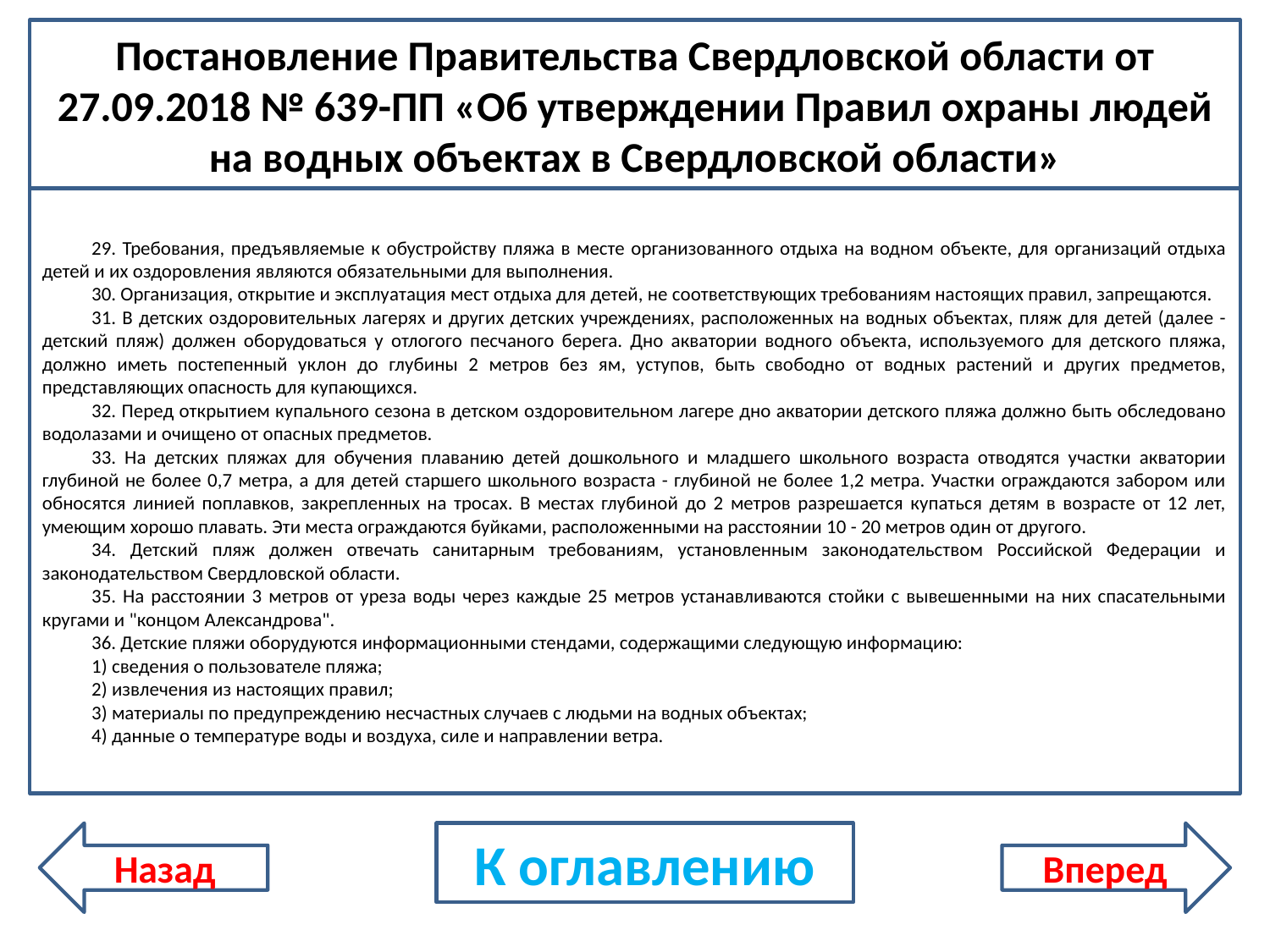

Постановление Правительства Свердловской области от 27.09.2018 № 639-ПП «Об утверждении Правил охраны людей на водных объектах в Свердловской области»
29. Требования, предъявляемые к обустройству пляжа в месте организованного отдыха на водном объекте, для организаций отдыха детей и их оздоровления являются обязательными для выполнения.
30. Организация, открытие и эксплуатация мест отдыха для детей, не соответствующих требованиям настоящих правил, запрещаются.
31. В детских оздоровительных лагерях и других детских учреждениях, расположенных на водных объектах, пляж для детей (далее - детский пляж) должен оборудоваться у отлогого песчаного берега. Дно акватории водного объекта, используемого для детского пляжа, должно иметь постепенный уклон до глубины 2 метров без ям, уступов, быть свободно от водных растений и других предметов, представляющих опасность для купающихся.
32. Перед открытием купального сезона в детском оздоровительном лагере дно акватории детского пляжа должно быть обследовано водолазами и очищено от опасных предметов.
33. На детских пляжах для обучения плаванию детей дошкольного и младшего школьного возраста отводятся участки акватории глубиной не более 0,7 метра, а для детей старшего школьного возраста - глубиной не более 1,2 метра. Участки ограждаются забором или обносятся линией поплавков, закрепленных на тросах. В местах глубиной до 2 метров разрешается купаться детям в возрасте от 12 лет, умеющим хорошо плавать. Эти места ограждаются буйками, расположенными на расстоянии 10 - 20 метров один от другого.
34. Детский пляж должен отвечать санитарным требованиям, установленным законодательством Российской Федерации и законодательством Свердловской области.
35. На расстоянии 3 метров от уреза воды через каждые 25 метров устанавливаются стойки с вывешенными на них спасательными кругами и "концом Александрова".
36. Детские пляжи оборудуются информационными стендами, содержащими следующую информацию:
1) сведения о пользователе пляжа;
2) извлечения из настоящих правил;
3) материалы по предупреждению несчастных случаев с людьми на водных объектах;
4) данные о температуре воды и воздуха, силе и направлении ветра.
Назад
К оглавлению
Вперед